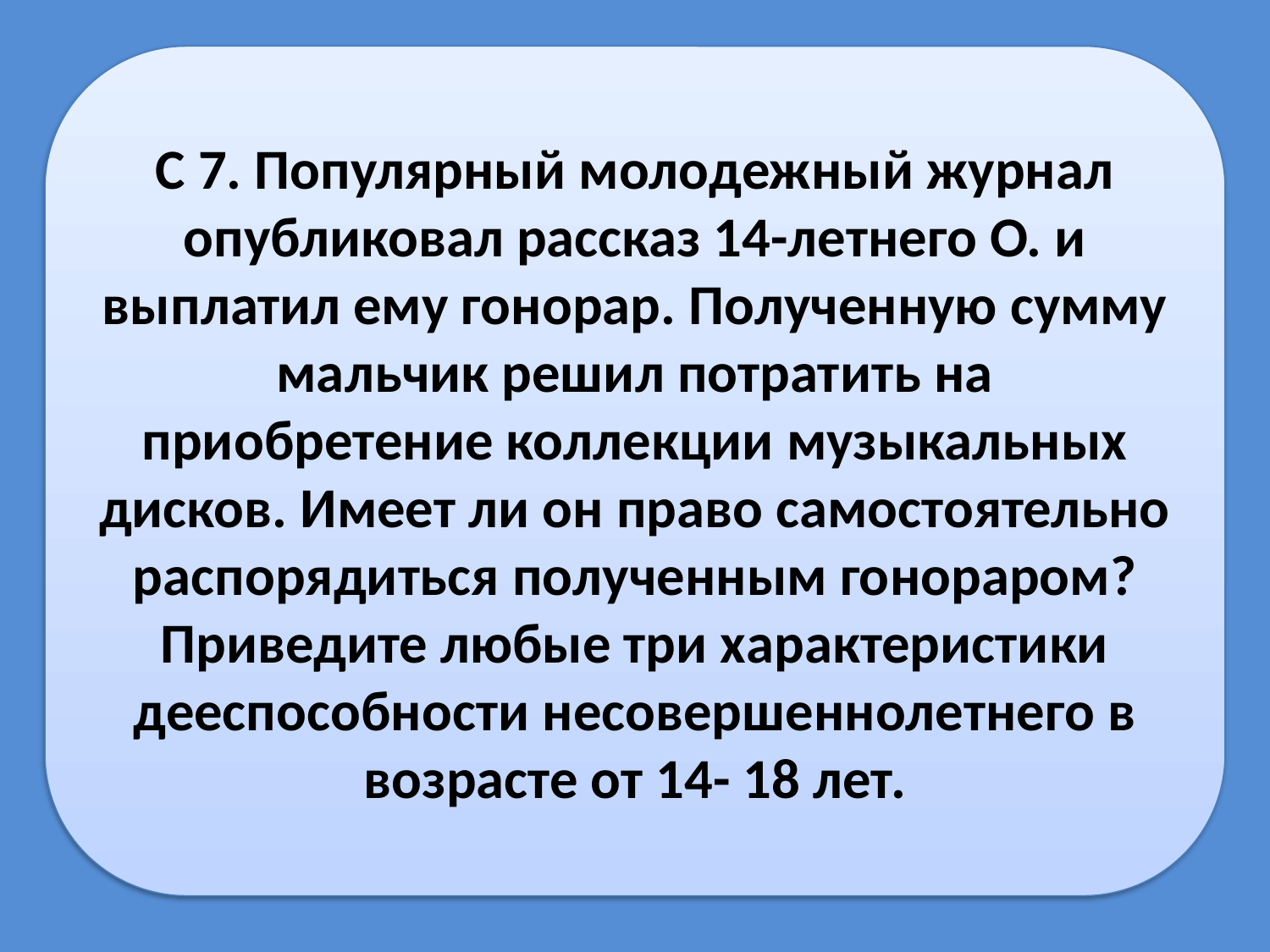

С 7. Популярный молодежный журнал опубликовал рассказ 14-летнего О. и выплатил ему гонорар. Полученную сумму мальчик решил потратить на приобретение коллекции музыкальных дисков. Имеет ли он право самостоятельно распорядиться полученным гонораром? Приведите любые три характеристики дееспособности несовершеннолетнего в возрасте от 14- 18 лет.